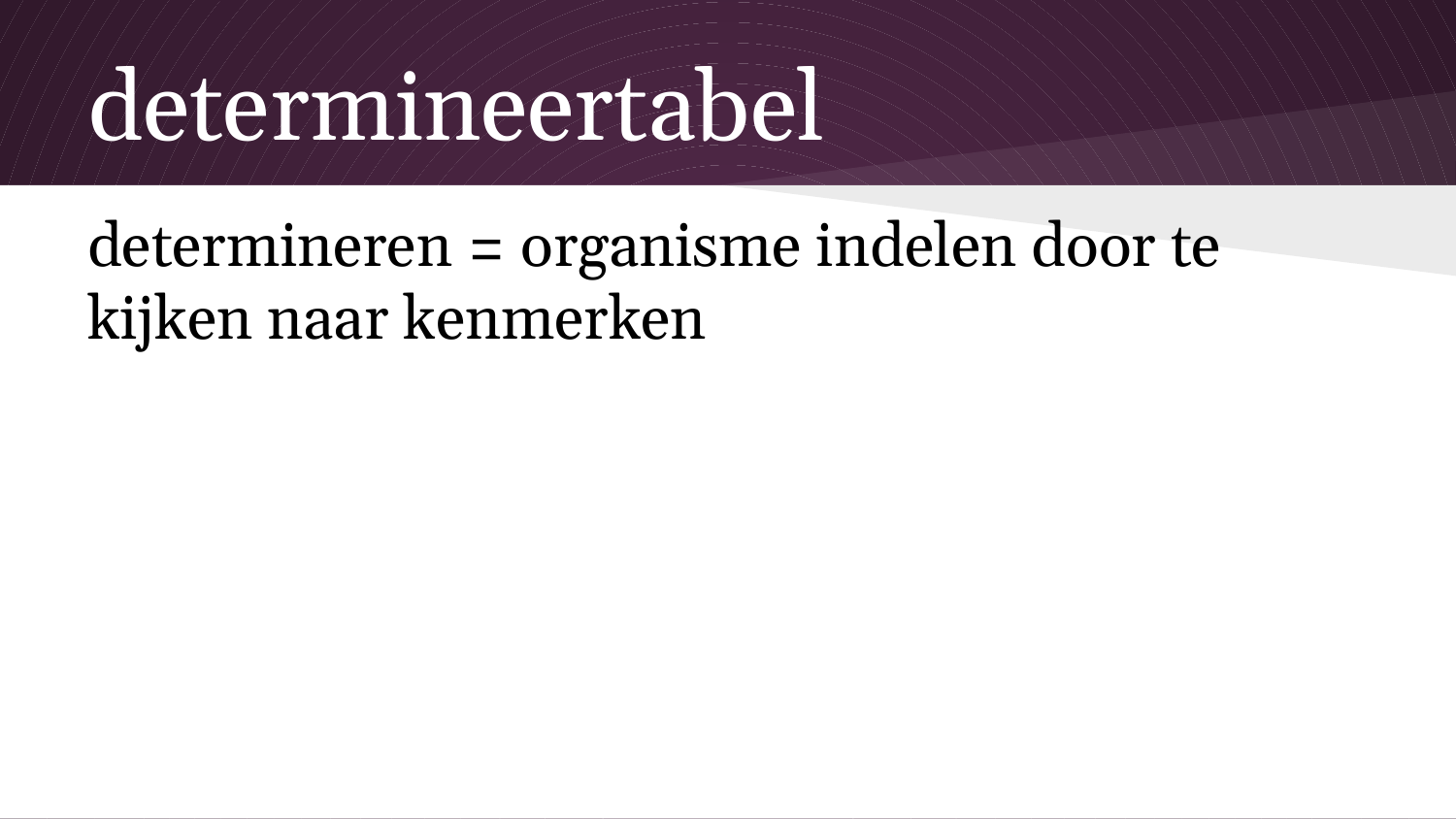

# determineertabel
determineren = organisme indelen door te kijken naar kenmerken